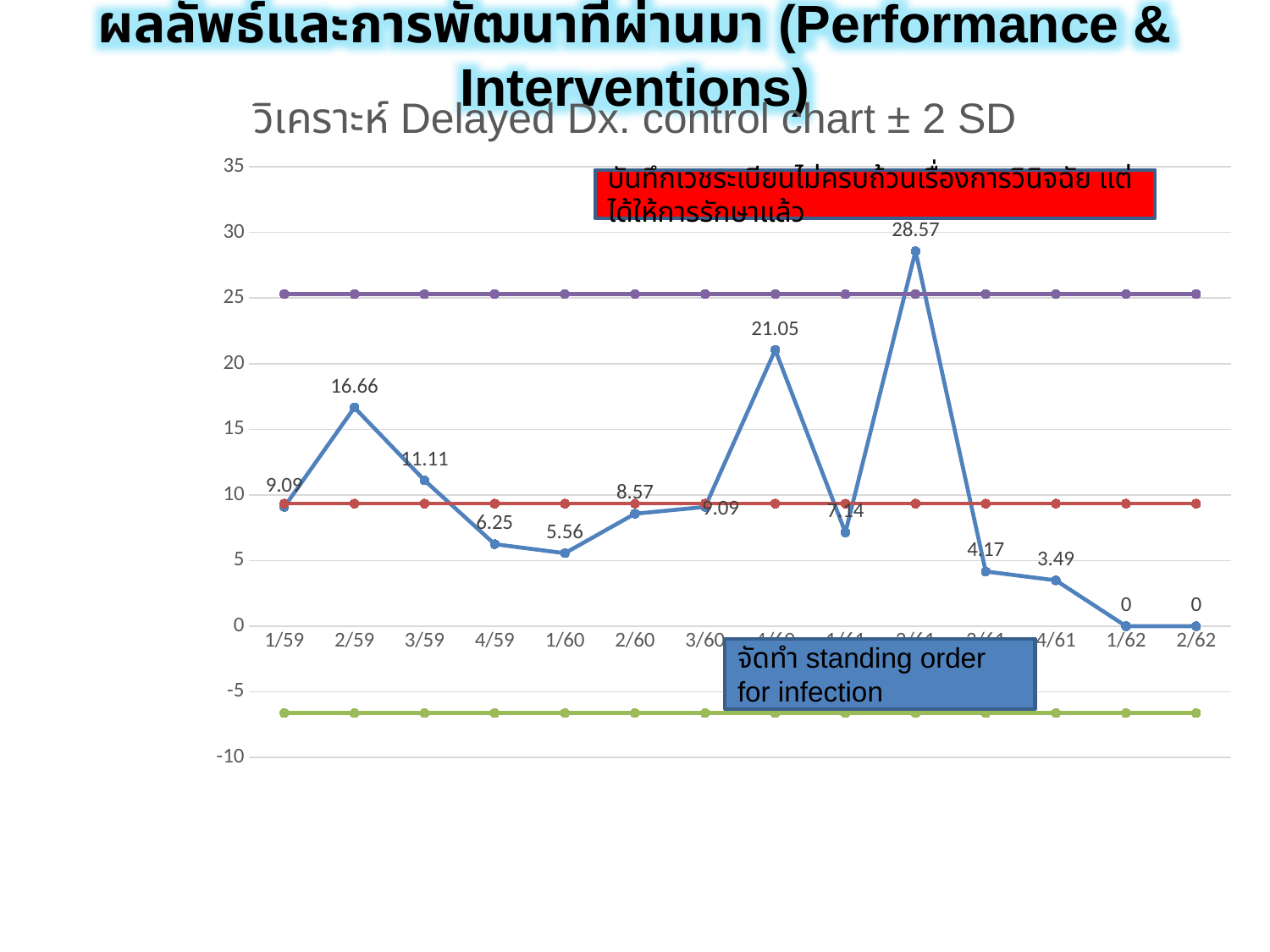

ผลลัพธ์และการพัฒนาที่ผ่านมา (Performance & Interventions)
วิเคราะห์ Delayed Dx. control chart ± 2 SD

### Chart

| Category | Delayed Dx. | Mean | LCL | UCL |
|---|---|---|---|---|
| 1/59 | 9.09 | 9.339285714285714 | -6.626536366812232 | 25.30510779538366 |
| 2/59 | 16.66 | 9.339285714285714 | -6.626536366812232 | 25.30510779538366 |
| 3/59 | 11.11 | 9.339285714285714 | -6.626536366812232 | 25.30510779538366 |
| 4/59 | 6.25 | 9.339285714285714 | -6.626536366812232 | 25.30510779538366 |
| 1/60 | 5.56 | 9.339285714285714 | -6.626536366812232 | 25.30510779538366 |
| 2/60 | 8.57 | 9.339285714285714 | -6.626536366812232 | 25.30510779538366 |
| 3/60 | 9.09 | 9.339285714285714 | -6.626536366812232 | 25.30510779538366 |
| 4/60 | 21.05 | 9.339285714285714 | -6.626536366812232 | 25.30510779538366 |
| 1/61 | 7.14 | 9.339285714285714 | -6.626536366812232 | 25.30510779538366 |
| 2/61 | 28.57 | 9.339285714285714 | -6.626536366812232 | 25.30510779538366 |
| 3/61 | 4.17 | 9.339285714285714 | -6.626536366812232 | 25.30510779538366 |
| 4/61 | 3.49 | 9.339285714285714 | -6.626536366812232 | 25.30510779538366 |
| 1/62 | 0.0 | 9.339285714285714 | -6.626536366812232 | 25.30510779538366 |
| 2/62 | 0.0 | 9.339285714285714 | -6.626536366812232 | 25.30510779538366 |
บันทึกเวชระเบียนไม่ครบถ้วนเรื่องการวินิจฉัย แต่ได้ให้การรักษาแล้ว
จัดทำ standing order for infection